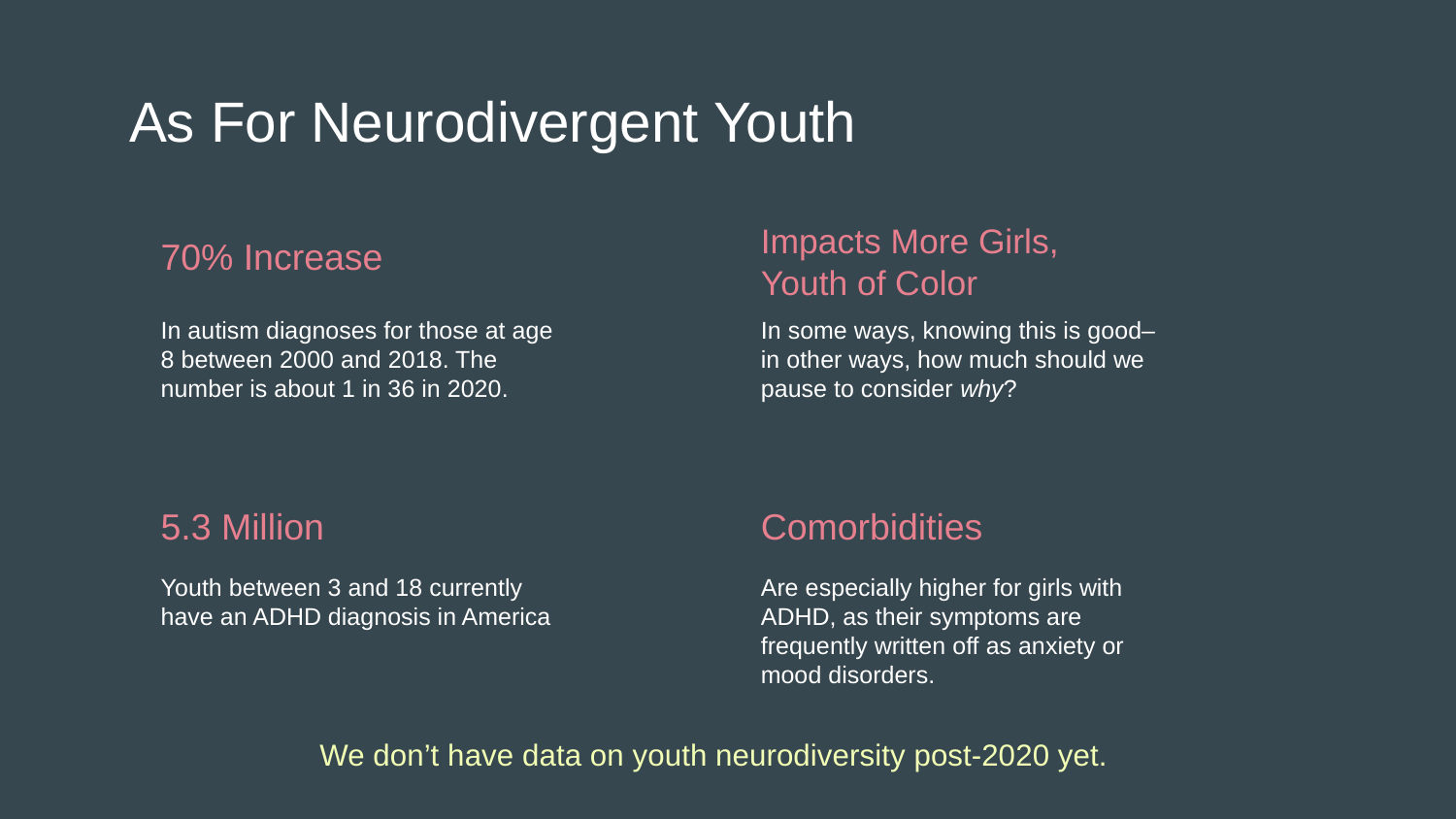

As For Neurodivergent Youth
70% Increase
Impacts More Girls,
Youth of Color
In autism diagnoses for those at age 8 between 2000 and 2018. The number is about 1 in 36 in 2020.
In some ways, knowing this is good–in other ways, how much should we pause to consider why?
5.3 Million
Comorbidities
Youth between 3 and 18 currently have an ADHD diagnosis in America
Are especially higher for girls with ADHD, as their symptoms are frequently written off as anxiety or mood disorders.
We don’t have data on youth neurodiversity post-2020 yet.